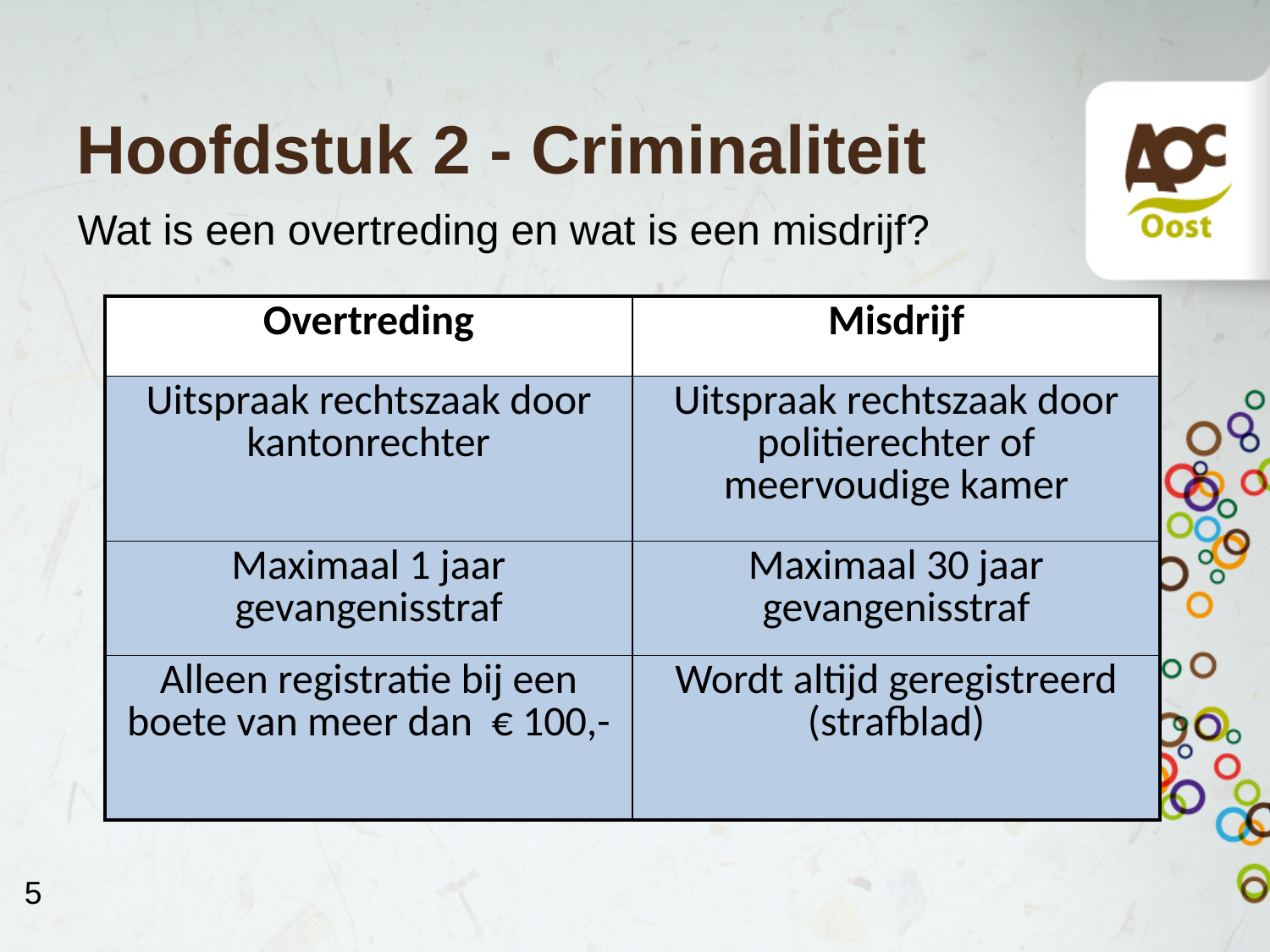

# Hoofdstuk 2 - Criminaliteit
Wat is een overtreding en wat is een misdrijf?
| Overtreding | Misdrijf |
| --- | --- |
| Uitspraak rechtszaak door kantonrechter | Uitspraak rechtszaak door politierechter of meervoudige kamer |
| Maximaal 1 jaar gevangenisstraf | Maximaal 30 jaar gevangenisstraf |
| Alleen registratie bij een boete van meer dan € 100,- | Wordt altijd geregistreerd (strafblad) |
5